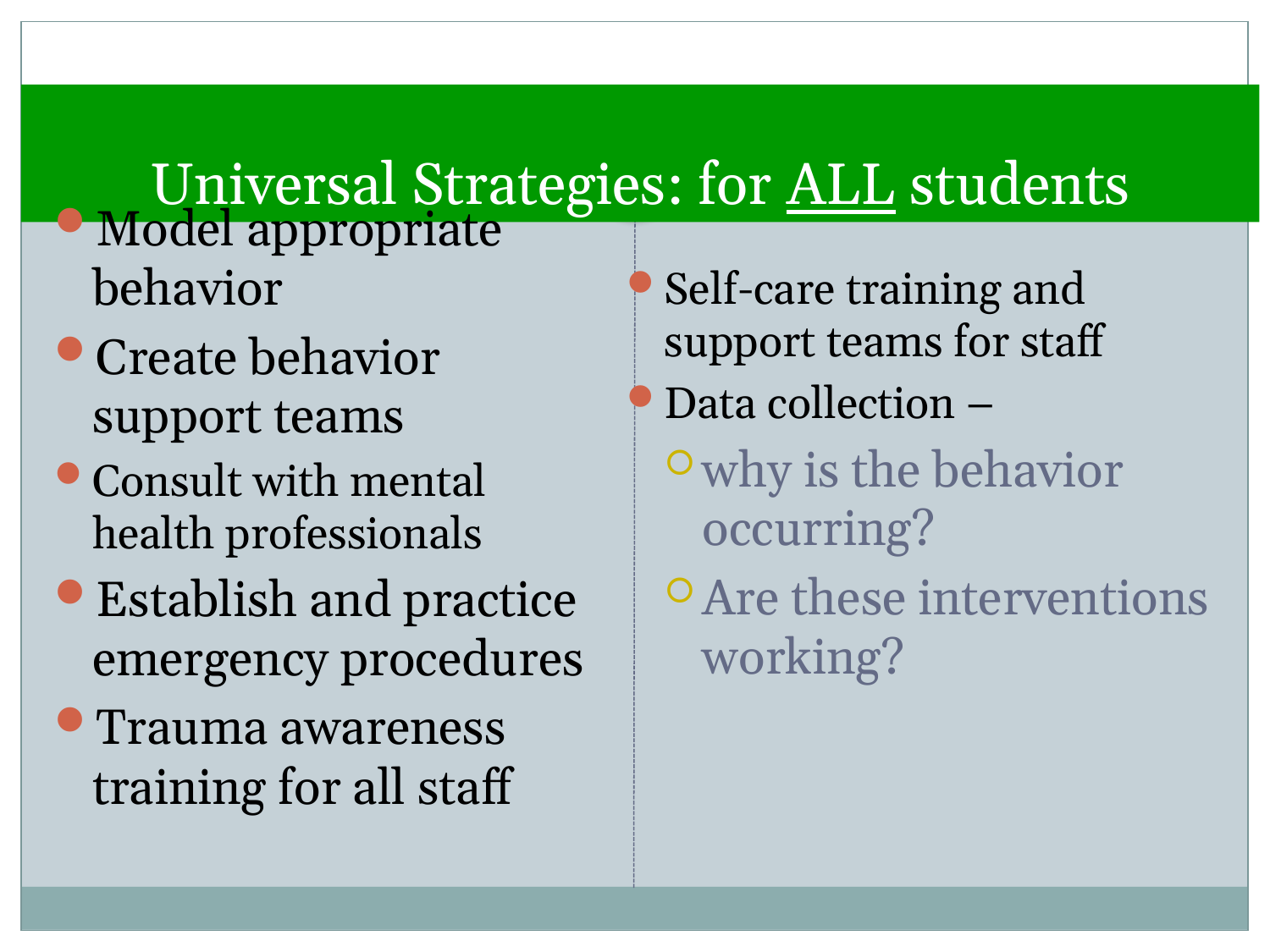

# Universal Strategies: for ALL students
Model appropriate behavior
Create behavior support teams
Consult with mental health professionals
Establish and practice emergency procedures
Trauma awareness training for all staff
Self-care training and support teams for staff
Data collection –
why is the behavior occurring?
Are these interventions working?